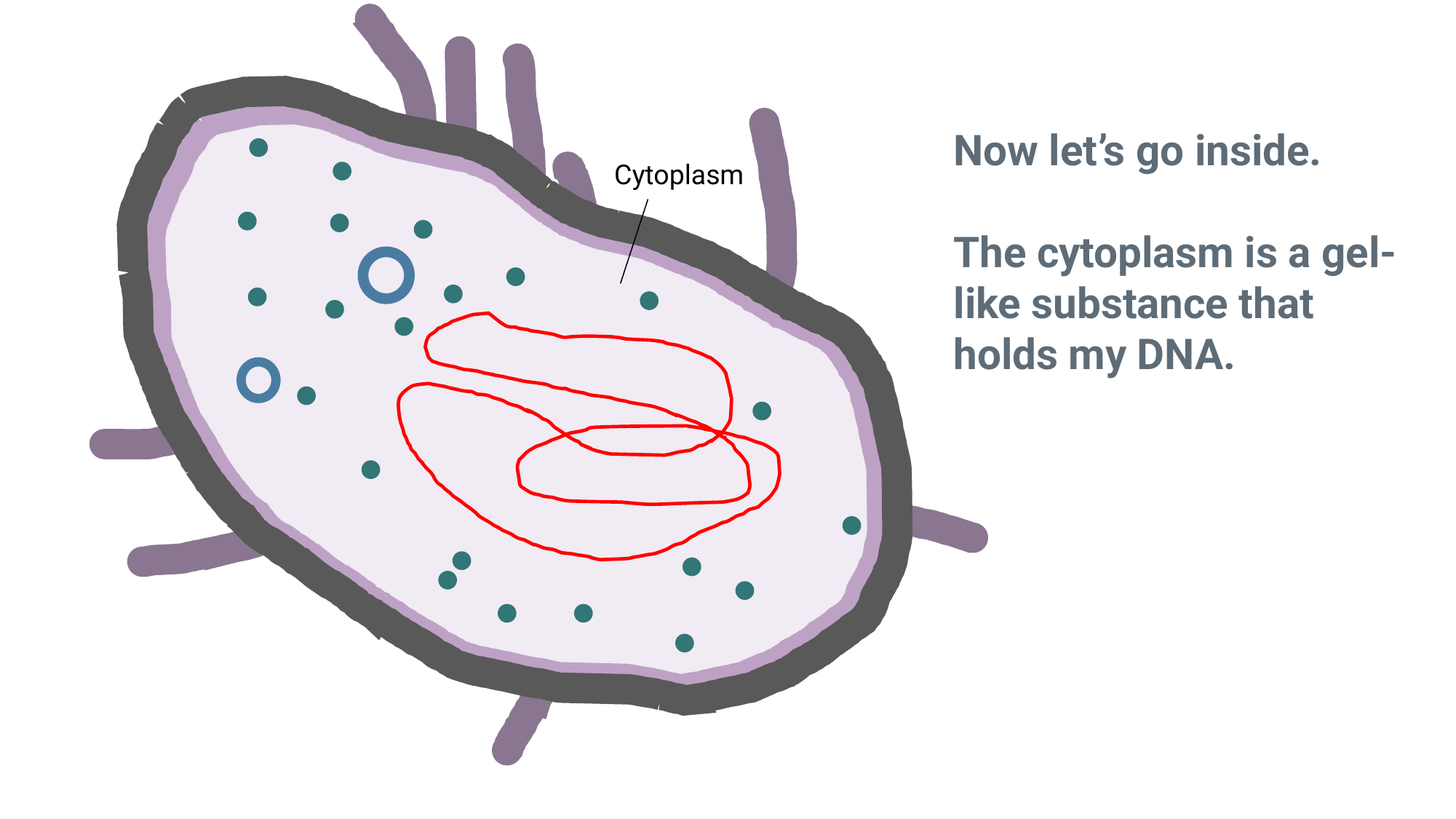

Now let’s go inside.

The cytoplasm is a gel-like substance that holds my DNA.

Cytoplasm